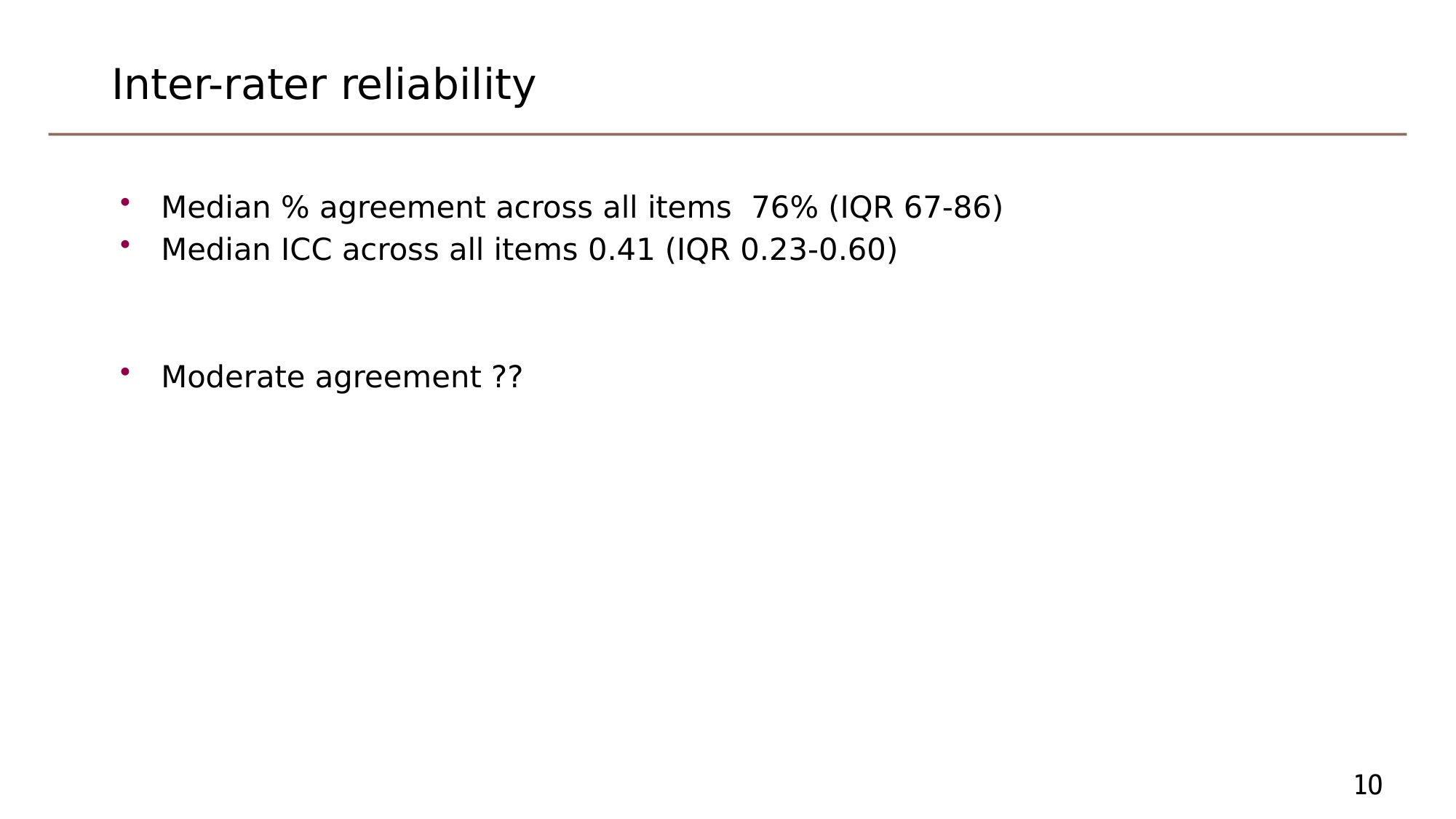

# Inter-rater reliability
Median % agreement across all items  76% (IQR 67-86)
Median ICC across all items 0.41 (IQR 0.23-0.60)

Moderate agreement ??